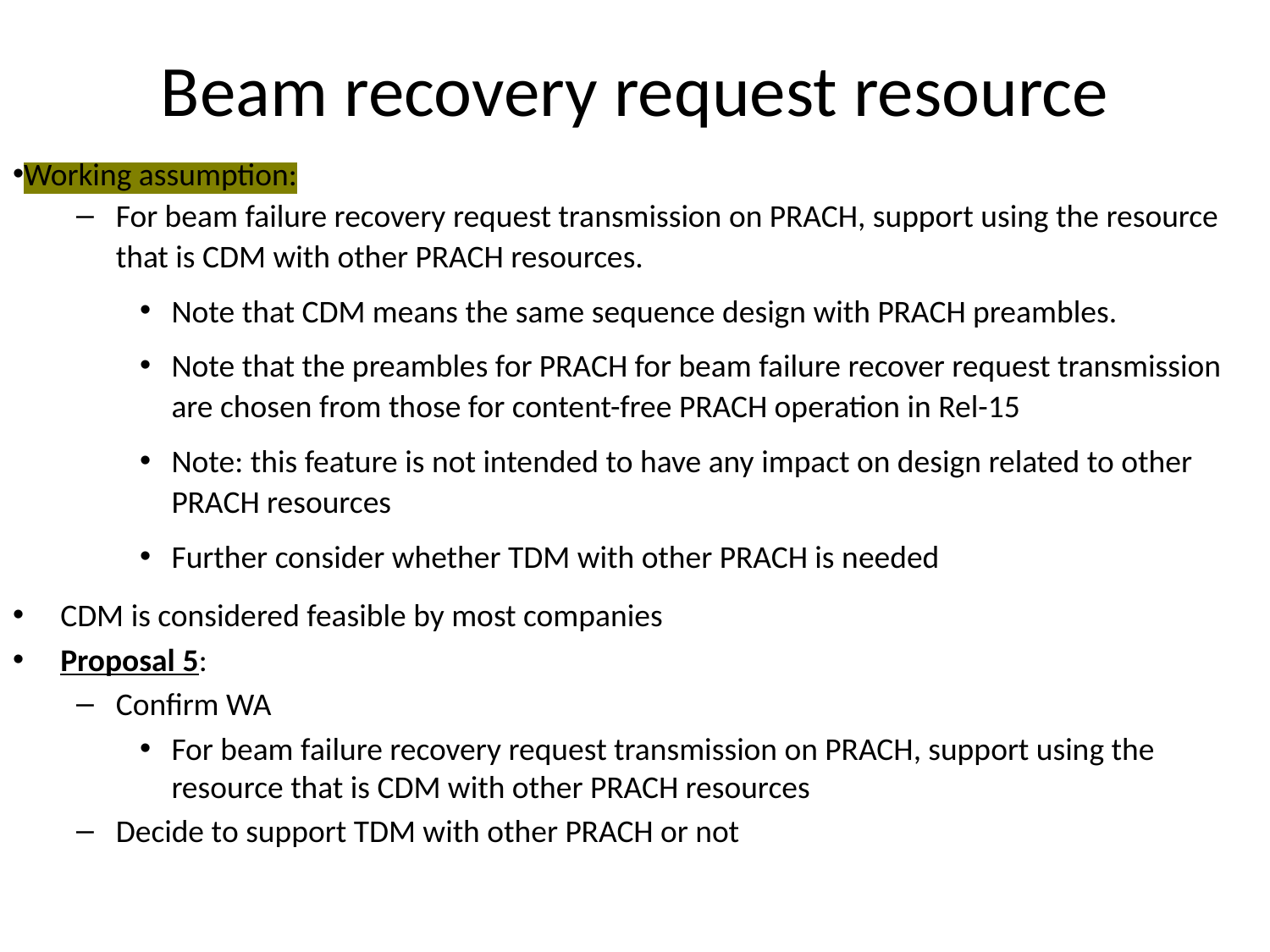

# Beam recovery request resource
Working assumption:
For beam failure recovery request transmission on PRACH, support using the resource that is CDM with other PRACH resources.
Note that CDM means the same sequence design with PRACH preambles.
Note that the preambles for PRACH for beam failure recover request transmission are chosen from those for content-free PRACH operation in Rel-15
Note: this feature is not intended to have any impact on design related to other PRACH resources
Further consider whether TDM with other PRACH is needed
CDM is considered feasible by most companies
Proposal 5:
Confirm WA
For beam failure recovery request transmission on PRACH, support using the resource that is CDM with other PRACH resources
Decide to support TDM with other PRACH or not